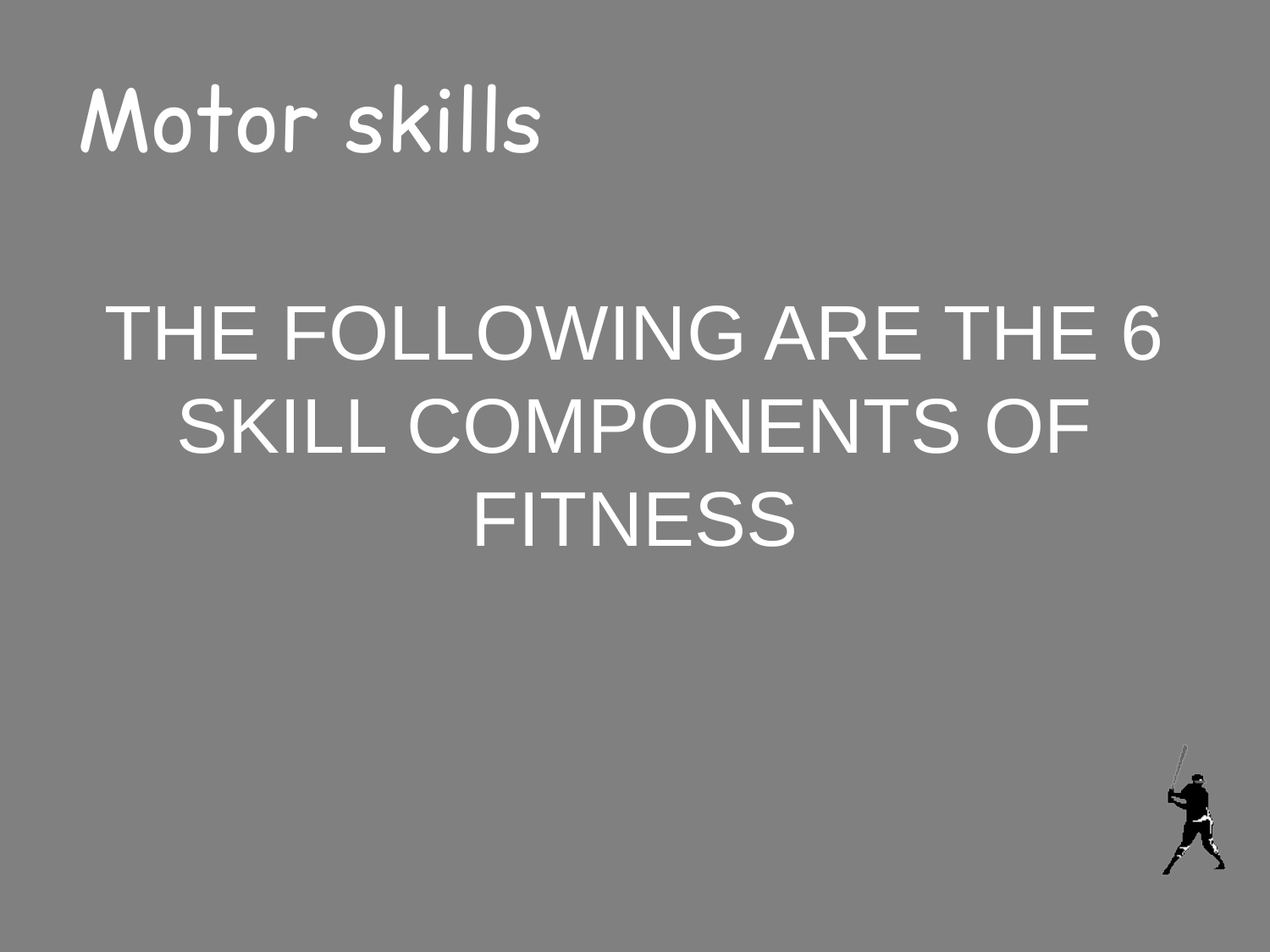

# Motor skills
THE FOLLOWING ARE THE 6 SKILL COMPONENTS OF FITNESS